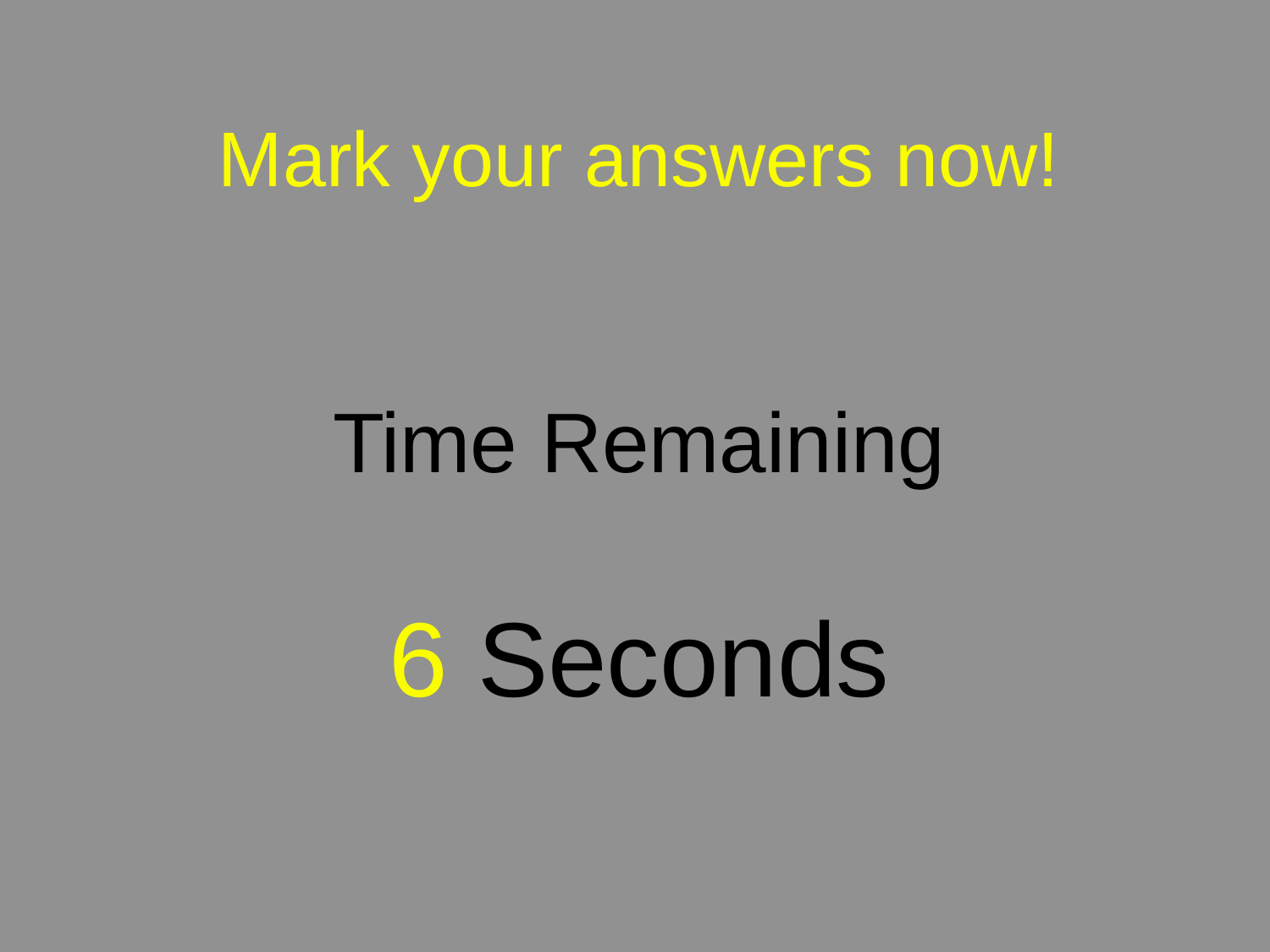

# Mark your answers now! Time Remaining 6 Seconds